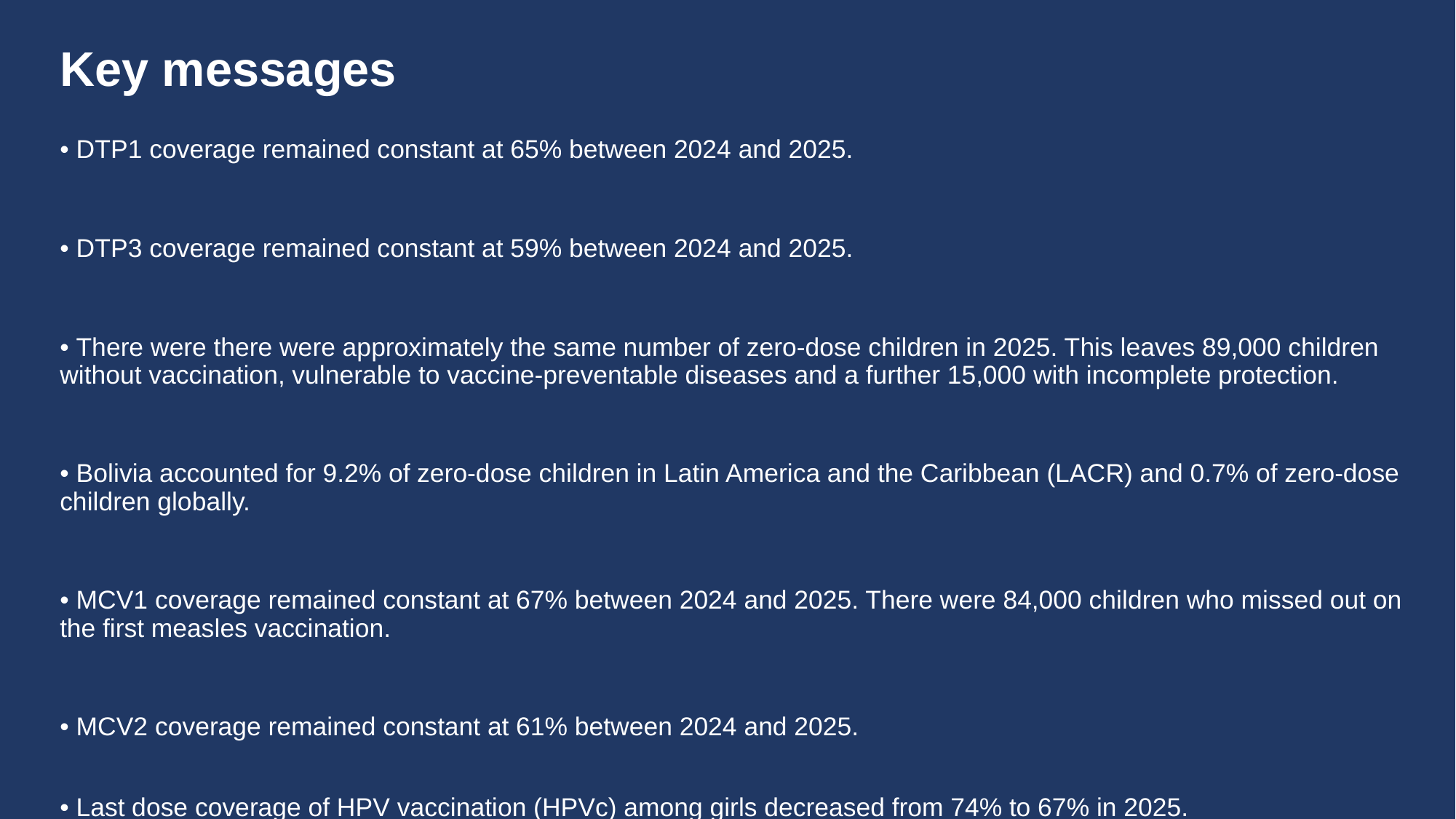

# Key messages
• DTP1 coverage remained constant at 65% between 2024 and 2025.

• DTP3 coverage remained constant at 59% between 2024 and 2025.

• There were there were approximately the same number of zero-dose children in 2025. This leaves 89,000 children without vaccination, vulnerable to vaccine-preventable diseases and a further 15,000 with incomplete protection.

• Bolivia accounted for 9.2% of zero-dose children in Latin America and the Caribbean (LACR) and 0.7% of zero-dose children globally.

• MCV1 coverage remained constant at 67% between 2024 and 2025. There were 84,000 children who missed out on the first measles vaccination.

• MCV2 coverage remained constant at 61% between 2024 and 2025.

• Last dose coverage of HPV vaccination (HPVc) among girls decreased from 74% to 67% in 2025.